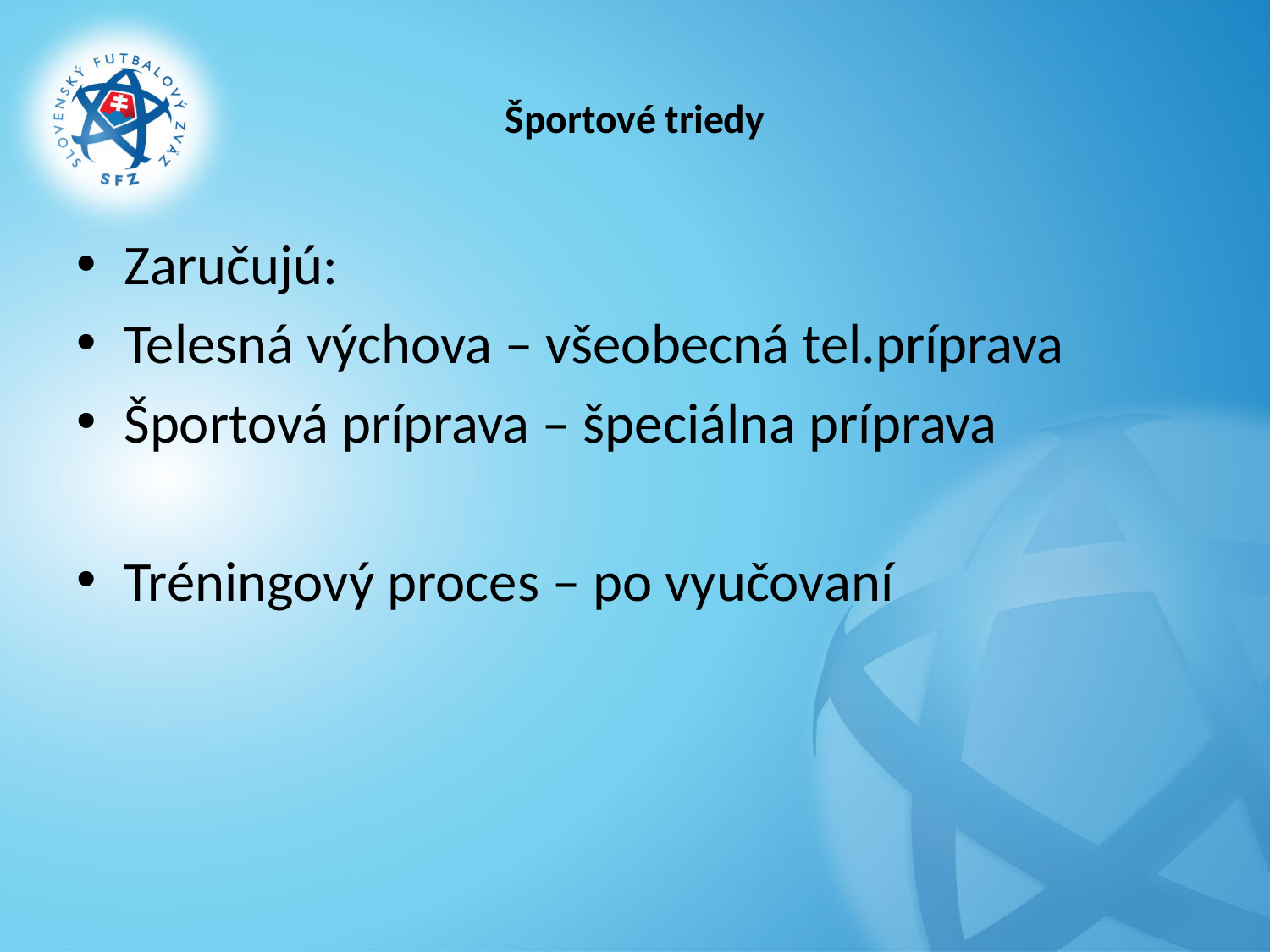

# Športové triedy
Zaručujú:
Telesná výchova – všeobecná tel.príprava
Športová príprava – špeciálna príprava

Tréningový proces – po vyučovaní